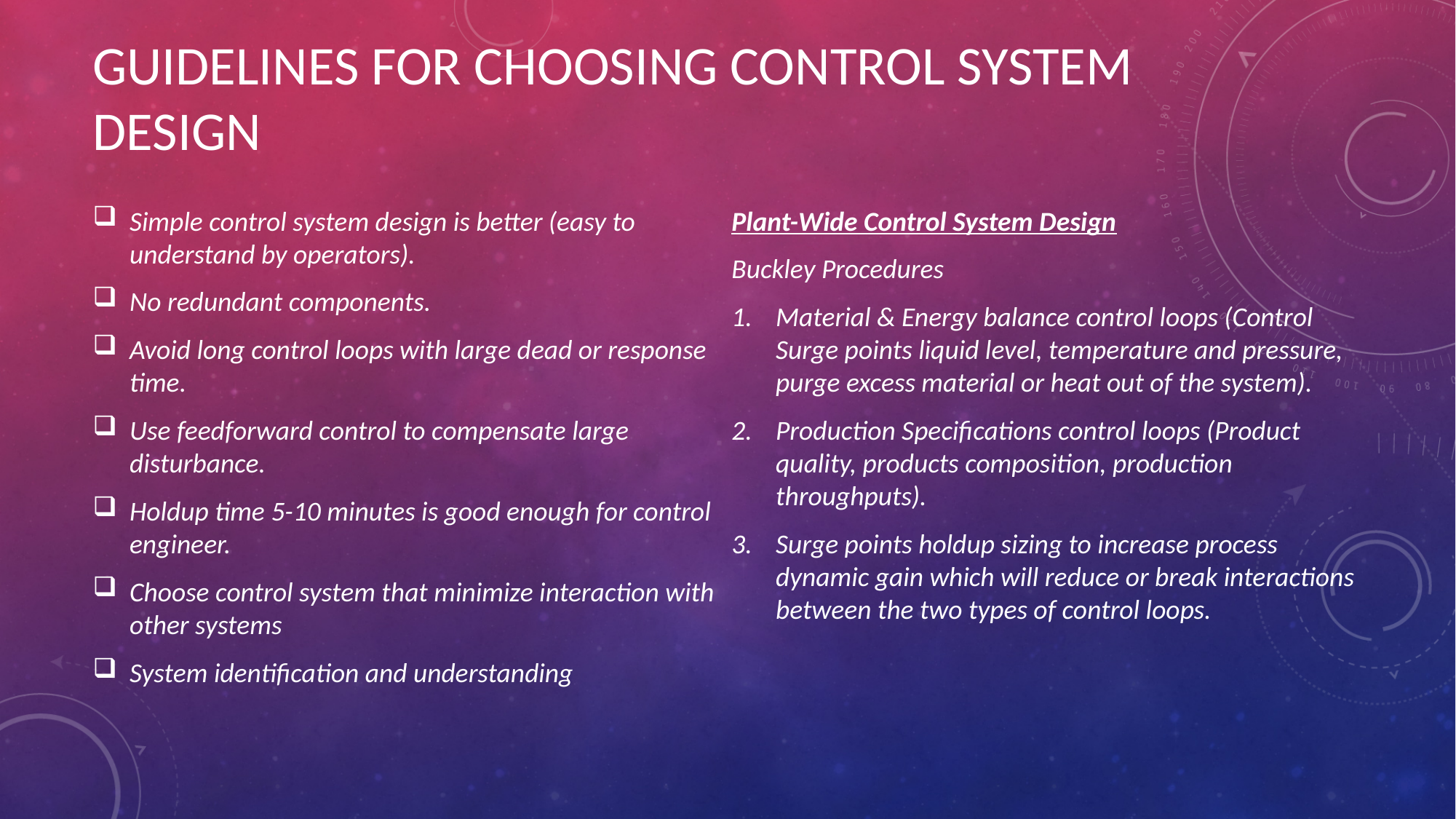

# GUIDELINES For CHOOSING Control SYSTEM DESIGN
Simple control system design is better (easy to understand by operators).
No redundant components.
Avoid long control loops with large dead or response time.
Use feedforward control to compensate large disturbance.
Holdup time 5-10 minutes is good enough for control engineer.
Choose control system that minimize interaction with other systems
System identification and understanding

Plant-Wide Control System Design
Buckley Procedures
Material & Energy balance control loops (Control Surge points liquid level, temperature and pressure, purge excess material or heat out of the system).
Production Specifications control loops (Product quality, products composition, production throughputs).
Surge points holdup sizing to increase process dynamic gain which will reduce or break interactions between the two types of control loops.